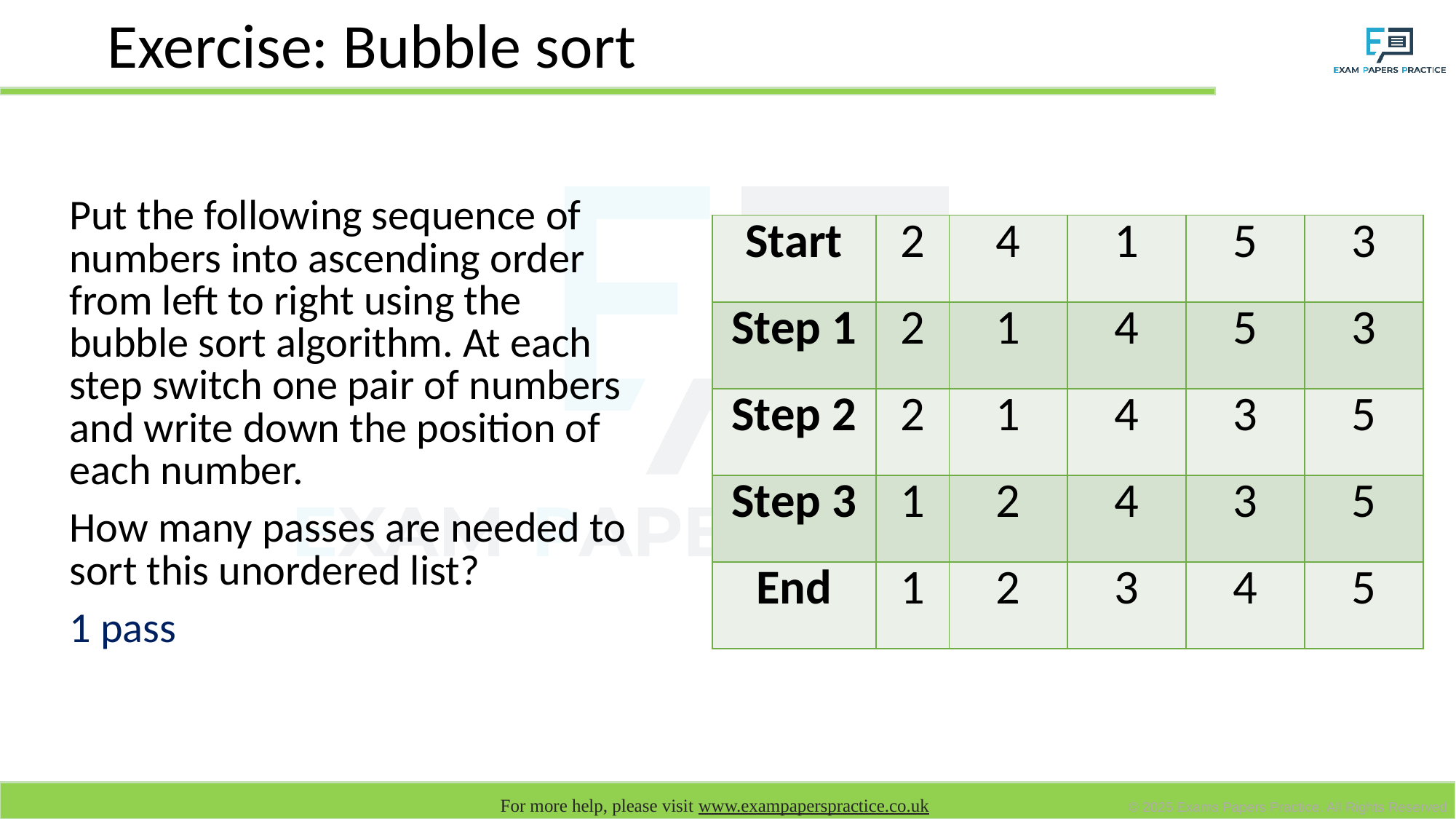

# Exercise: Bubble sort
Put the following sequence of numbers into ascending order from left to right using the bubble sort algorithm. At each step switch one pair of numbers and write down the position of each number.
How many passes are needed to sort this unordered list?
1 pass
| Start | 2 | 4 | 1 | 5 | 3 |
| --- | --- | --- | --- | --- | --- |
| Step 1 | 2 | 1 | 4 | 5 | 3 |
| Step 2 | 2 | 1 | 4 | 3 | 5 |
| Step 3 | 1 | 2 | 4 | 3 | 5 |
| End | 1 | 2 | 3 | 4 | 5 |